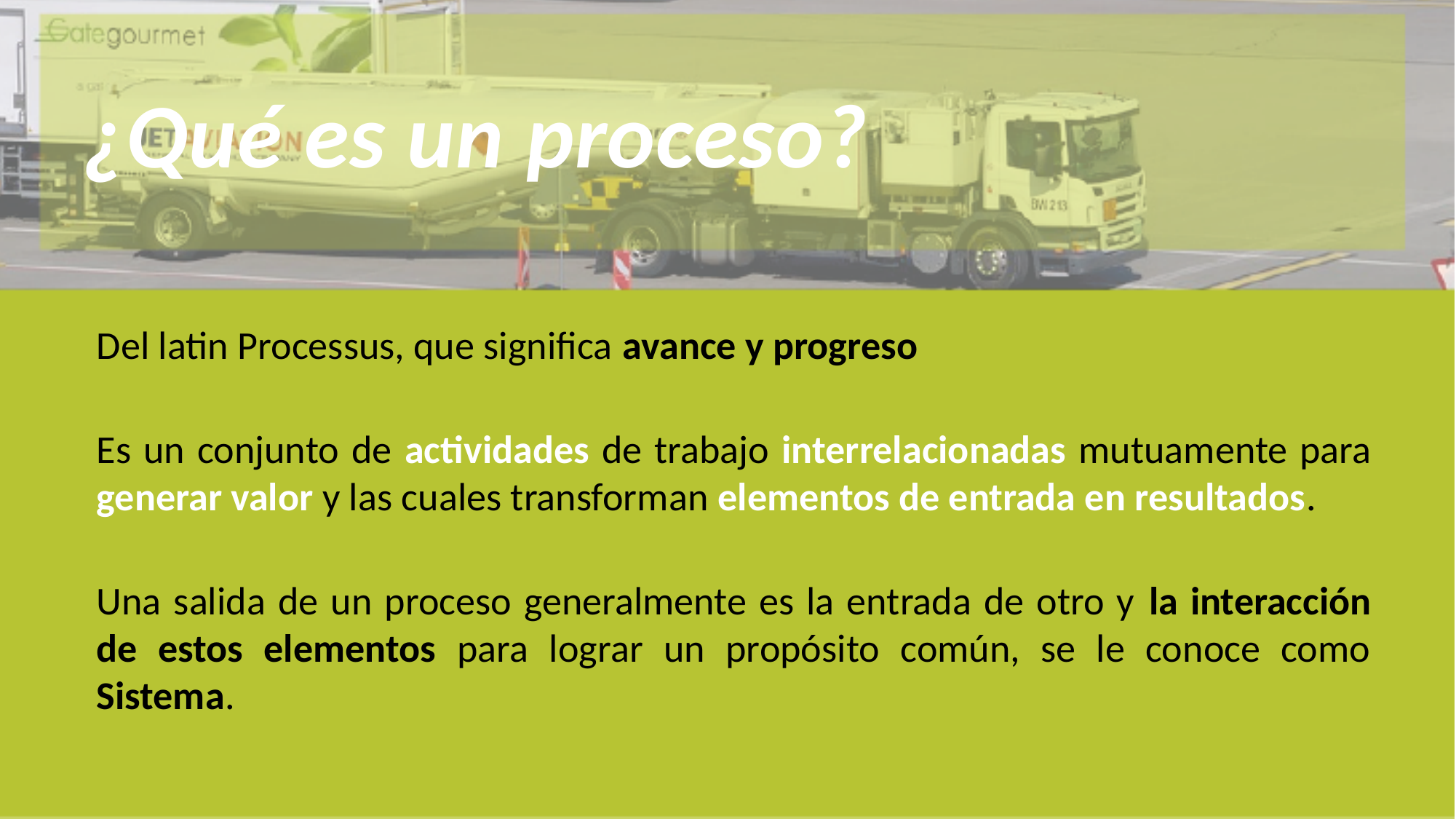

# ¿Qué es un proceso?
Del latin Processus, que significa avance y progreso

Es un conjunto de actividades de trabajo interrelacionadas mutuamente para generar valor y las cuales transforman elementos de entrada en resultados.

Una salida de un proceso generalmente es la entrada de otro y la interacción de estos elementos para lograr un propósito común, se le conoce como Sistema.